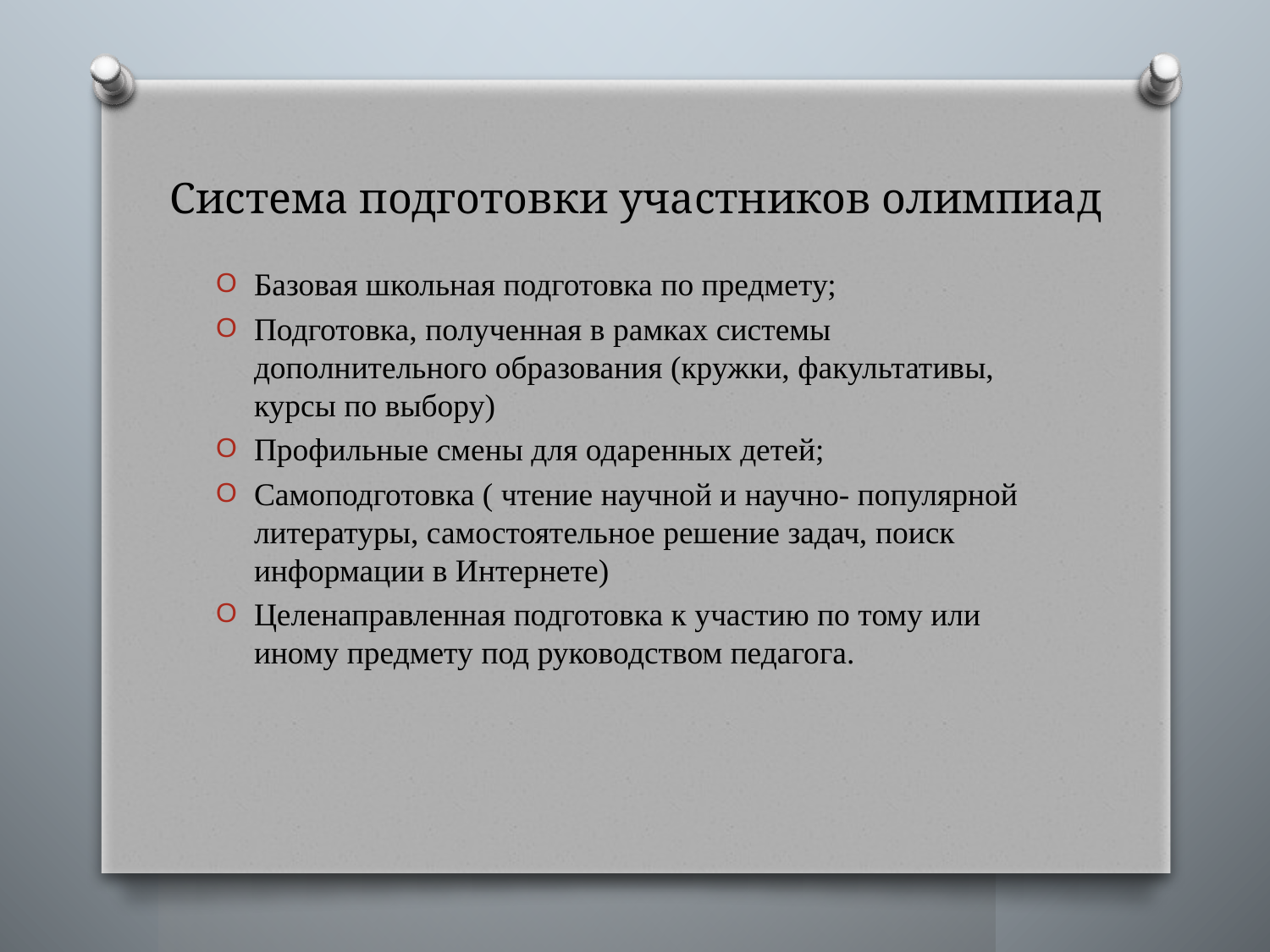

# Система подготовки участников олимпиад
Базовая школьная подготовка по предмету;
Подготовка, полученная в рамках системы дополнительного образования (кружки, факультативы, курсы по выбору)
Профильные смены для одаренных детей;
Самоподготовка ( чтение научной и научно- популярной литературы, самостоятельное решение задач, поиск информации в Интернете)
Целенаправленная подготовка к участию по тому или иному предмету под руководством педагога.